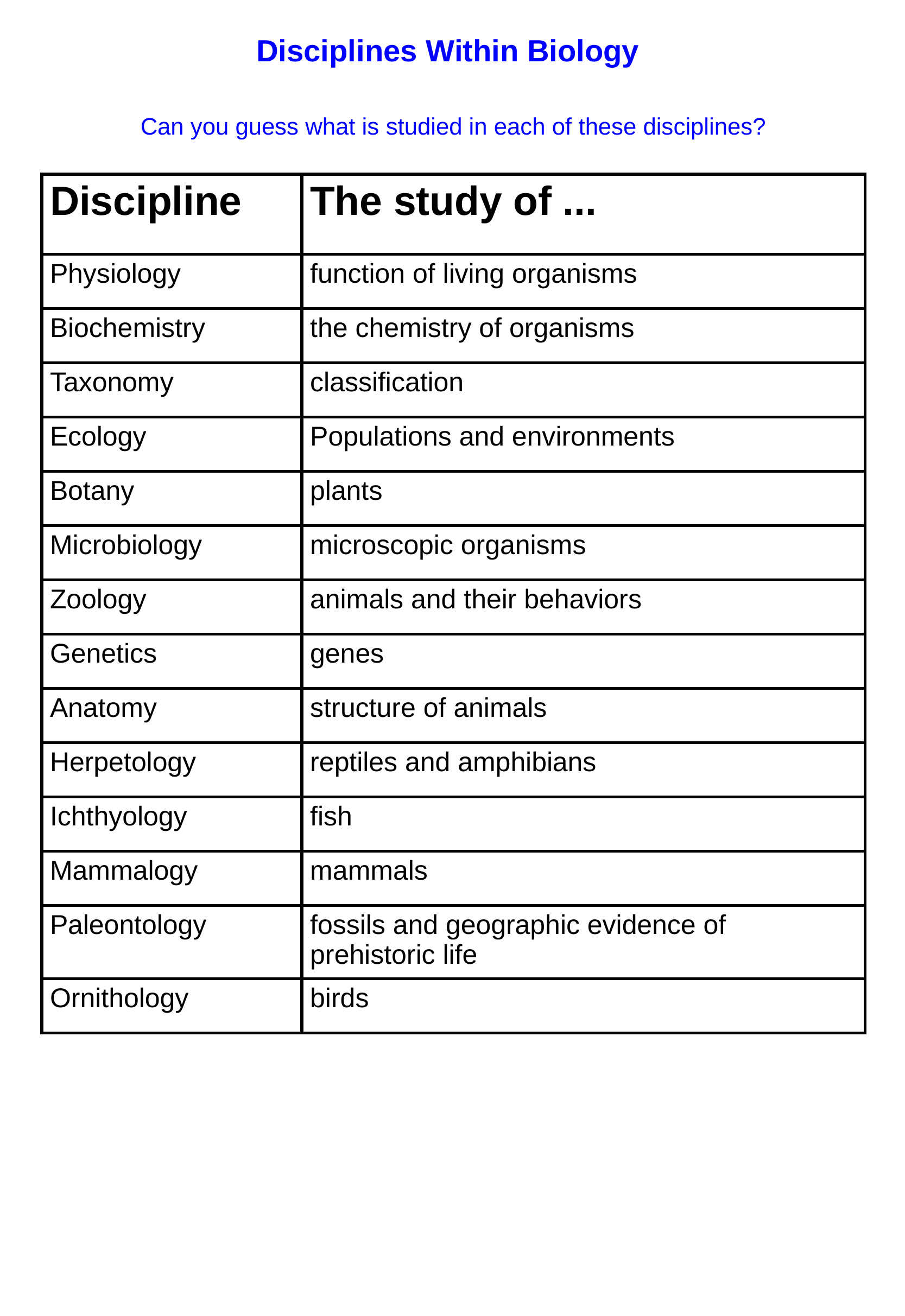

Disciplines Within Biology
Can you guess what is studied in each of these disciplines?
| Discipline | The study of ... |
| --- | --- |
| Physiology | function of living organisms |
| Biochemistry | the chemistry of organisms |
| Taxonomy | classification |
| Ecology | Populations and environments |
| Botany | plants |
| Microbiology | microscopic organisms |
| Zoology | animals and their behaviors |
| Genetics | genes |
| Anatomy | structure of animals |
| Herpetology | reptiles and amphibians |
| Ichthyology | fish |
| Mammalogy | mammals |
| Paleontology | fossils and geographic evidence of prehistoric life |
| Ornithology | birds |